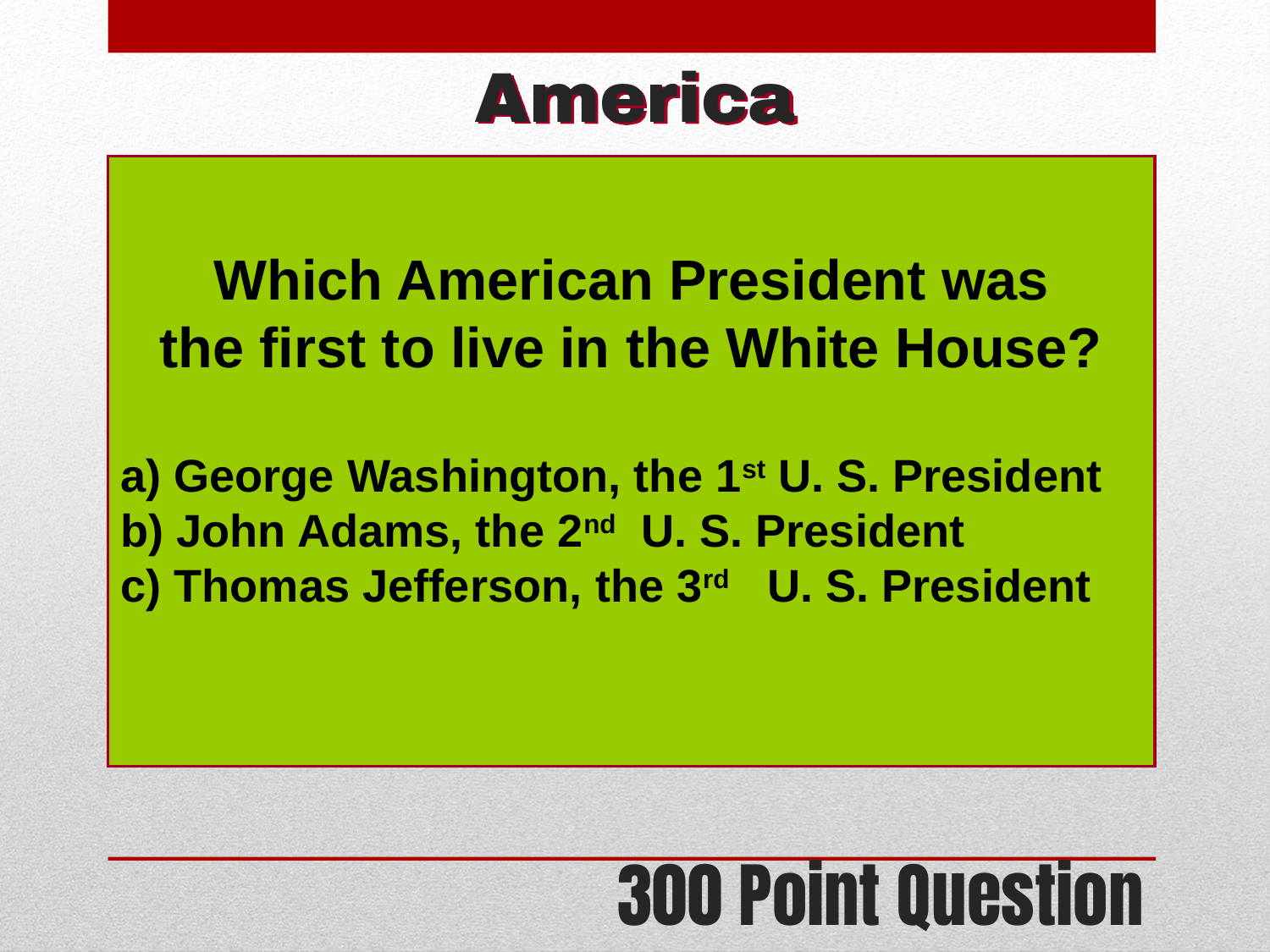

America
 Which American President was
the first to live in the White House?

a) George Washington, the 1st U. S. President
b) John Adams, the 2nd  U. S. President
c) Thomas Jefferson, the 3rd   U. S. President

300 Point Question